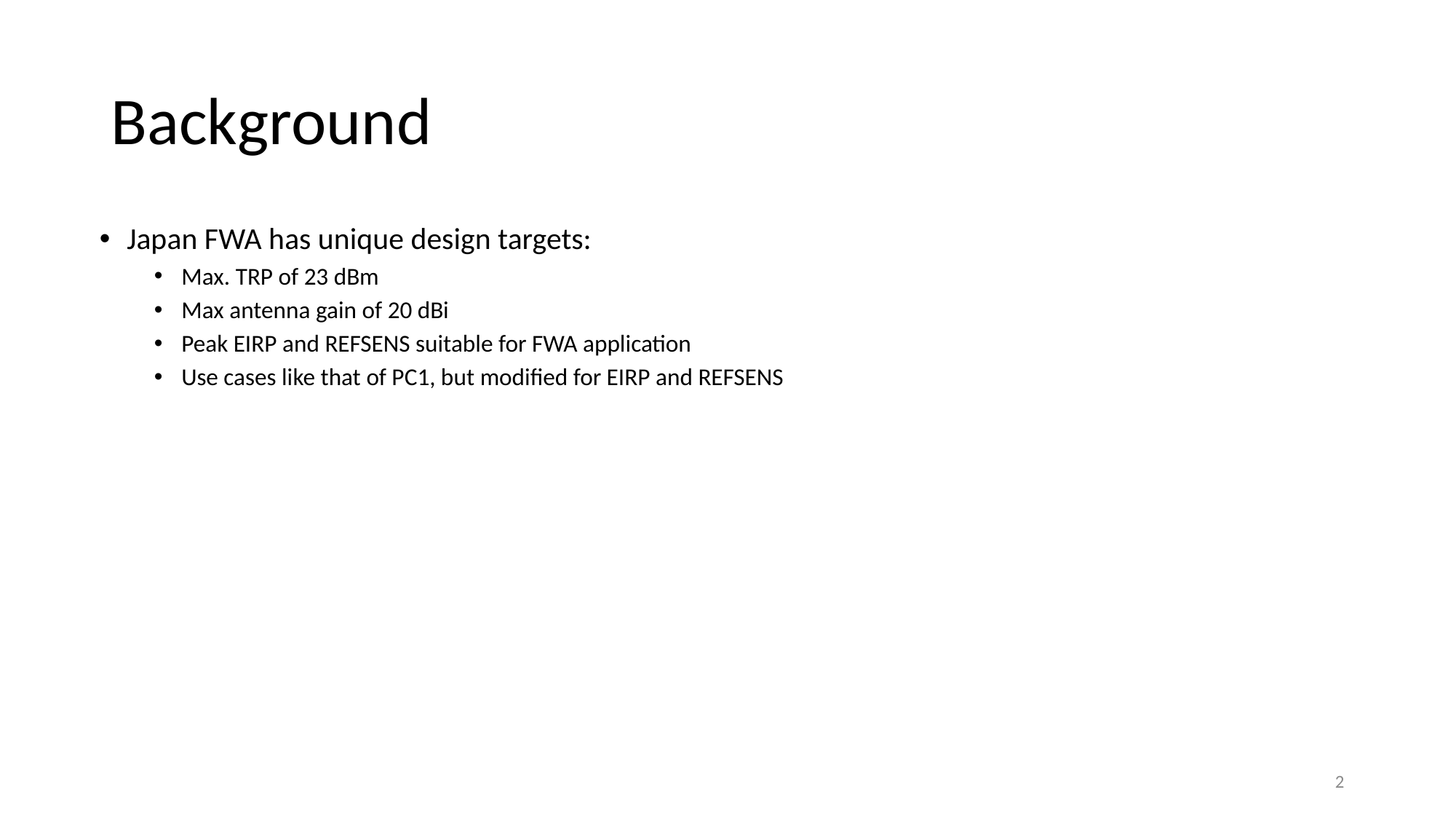

# Background
Japan FWA has unique design targets:
Max. TRP of 23 dBm
Max antenna gain of 20 dBi
Peak EIRP and REFSENS suitable for FWA application
Use cases like that of PC1, but modified for EIRP and REFSENS

2